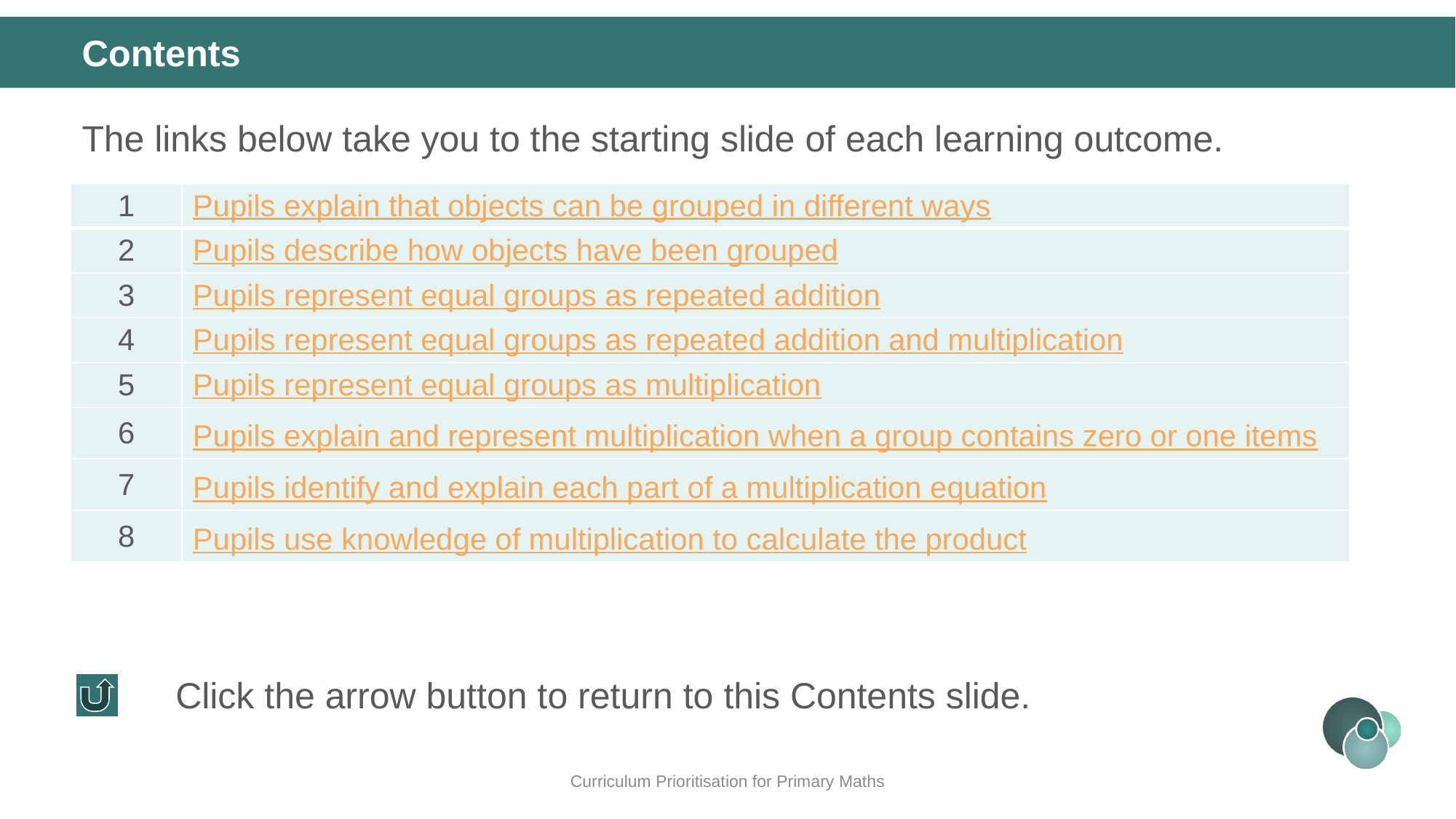

Contents
The links below take you to the starting slide of each learning outcome.
| 1 | Pupils explain that objects can be grouped in different ways |
| --- | --- |
| 2 | Pupils describe how objects have been grouped |
| 3 | Pupils represent equal groups as repeated addition |
| 4 | Pupils represent equal groups as repeated addition and multiplication |
| 5 | Pupils represent equal groups as multiplication |
| 6 | Pupils explain and represent multiplication when a group contains zero or one items |
| 7 | Pupils identify and explain each part of a multiplication equation |
| 8 | Pupils use knowledge of multiplication to calculate the product |
Click the arrow button to return to this Contents slide.

Curriculum Prioritisation for Primary Maths